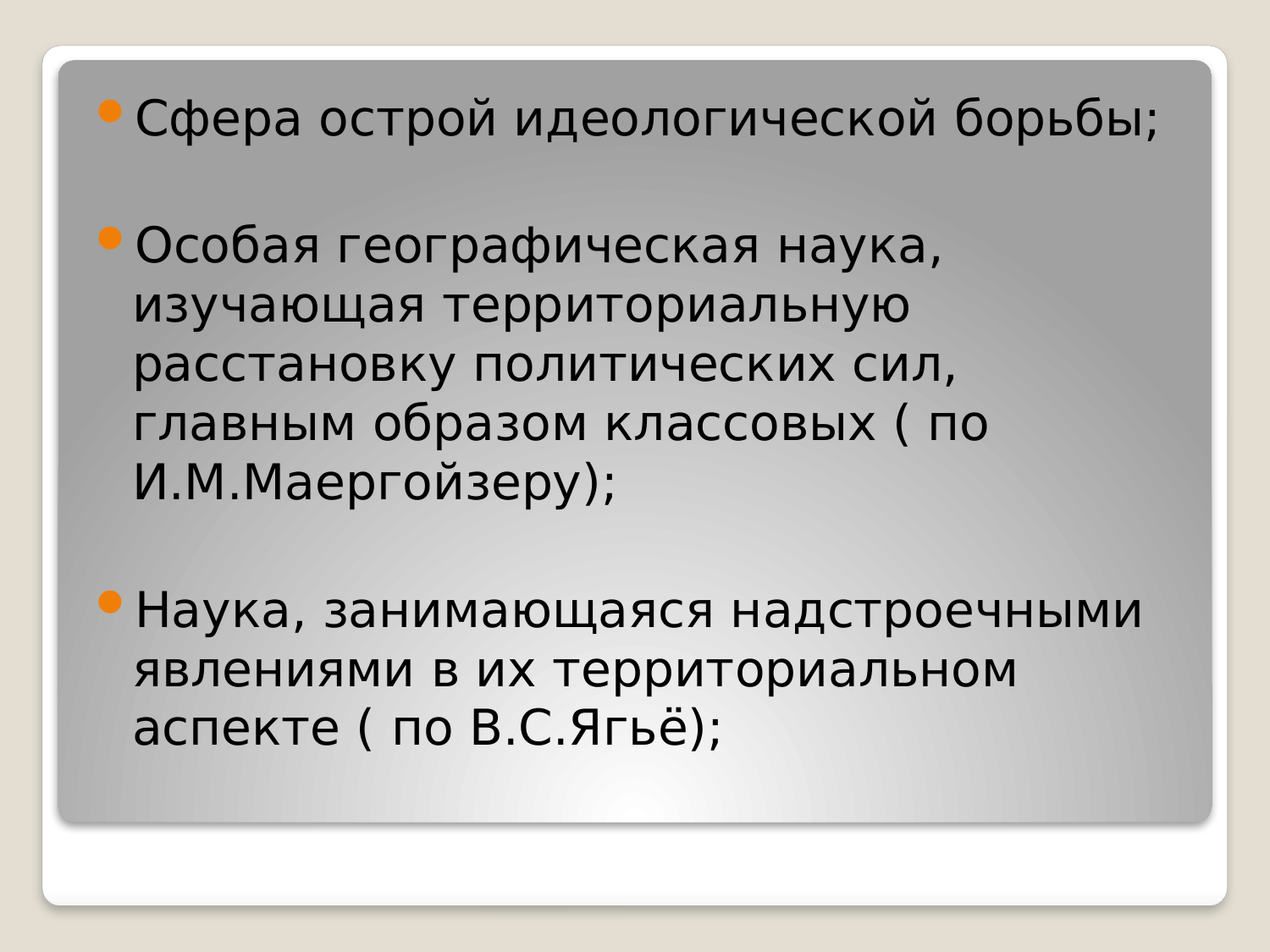

Сфера острой идеологической борьбы;

Особая географическая наука, изучающая территориальную расстановку политических сил, главным образом классовых ( по И.М.Маергойзеру);

Наука, занимающаяся надстроечными явлениями в их территориальном аспекте ( по В.С.Ягьё);
#